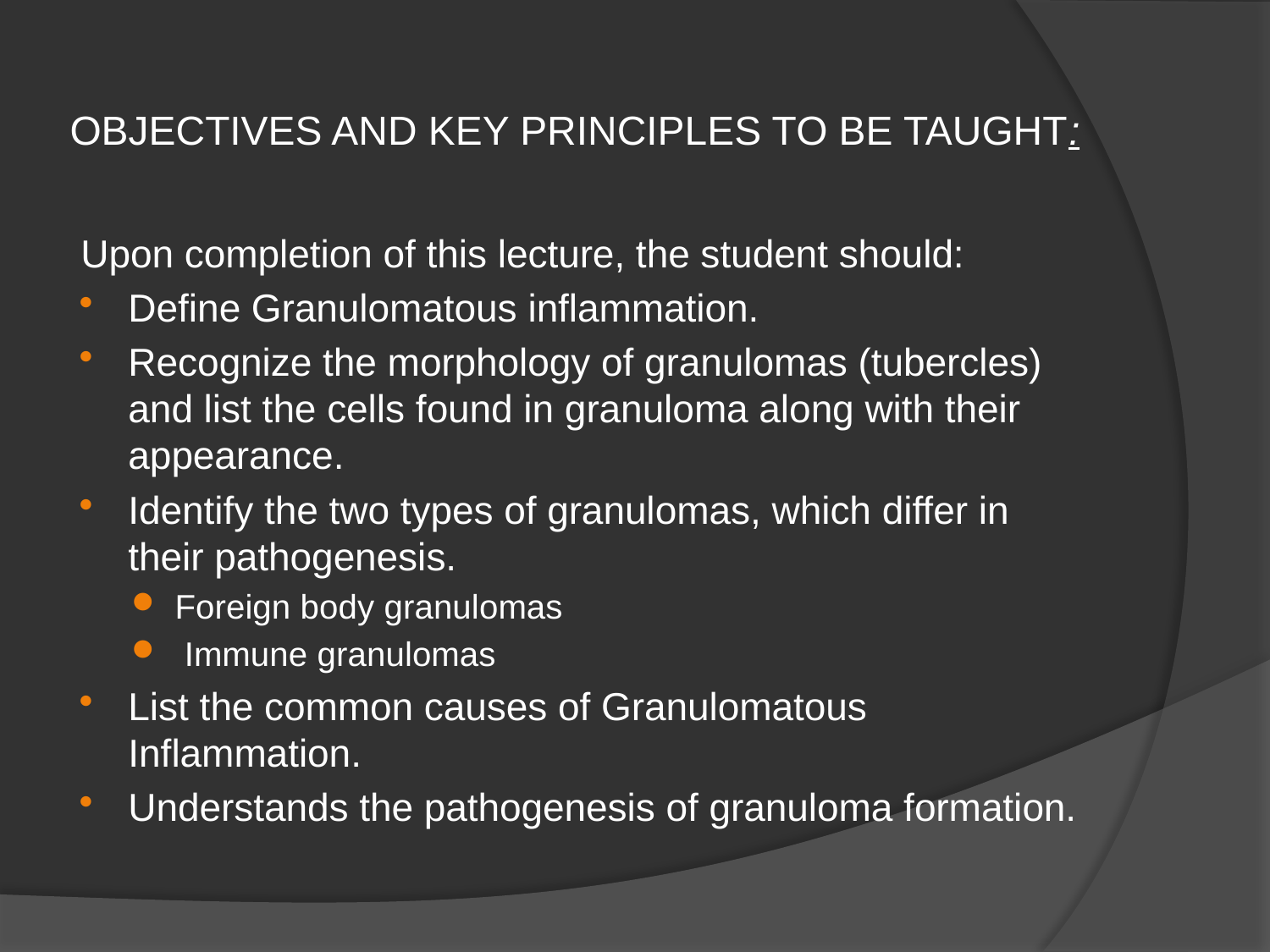

# OBJECTIVES AND KEY PRINCIPLES TO BE TAUGHT:
Upon completion of this lecture, the student should:
Define Granulomatous inflammation.
Recognize the morphology of granulomas (tubercles) and list the cells found in granuloma along with their appearance.
Identify the two types of granulomas, which differ in their pathogenesis.
 Foreign body granulomas
  Immune granulomas
List the common causes of Granulomatous Inflammation.
Understands the pathogenesis of granuloma formation.